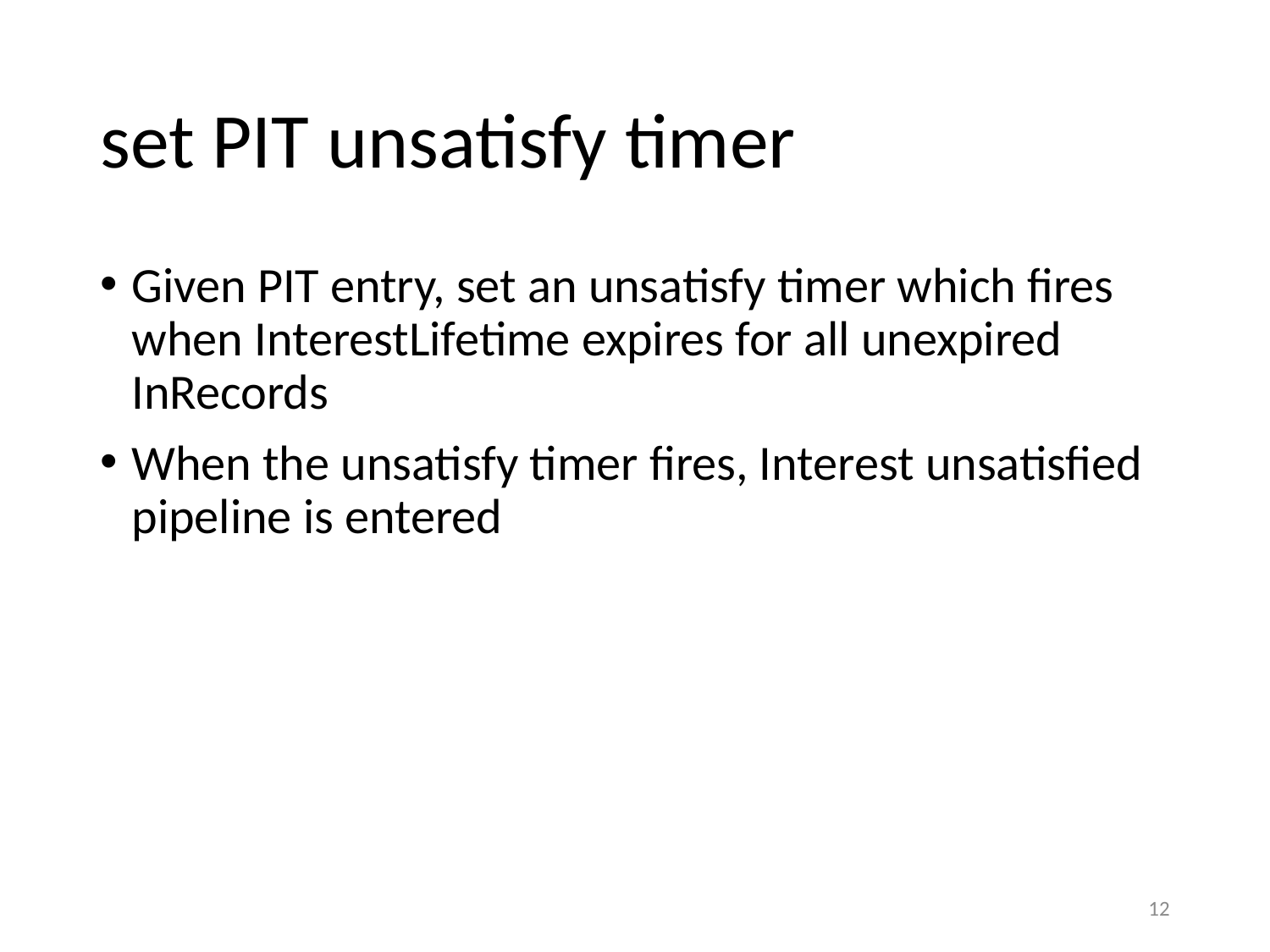

# set PIT unsatisfy timer
Given PIT entry, set an unsatisfy timer which fires when InterestLifetime expires for all unexpired InRecords
When the unsatisfy timer fires, Interest unsatisfied pipeline is entered
12